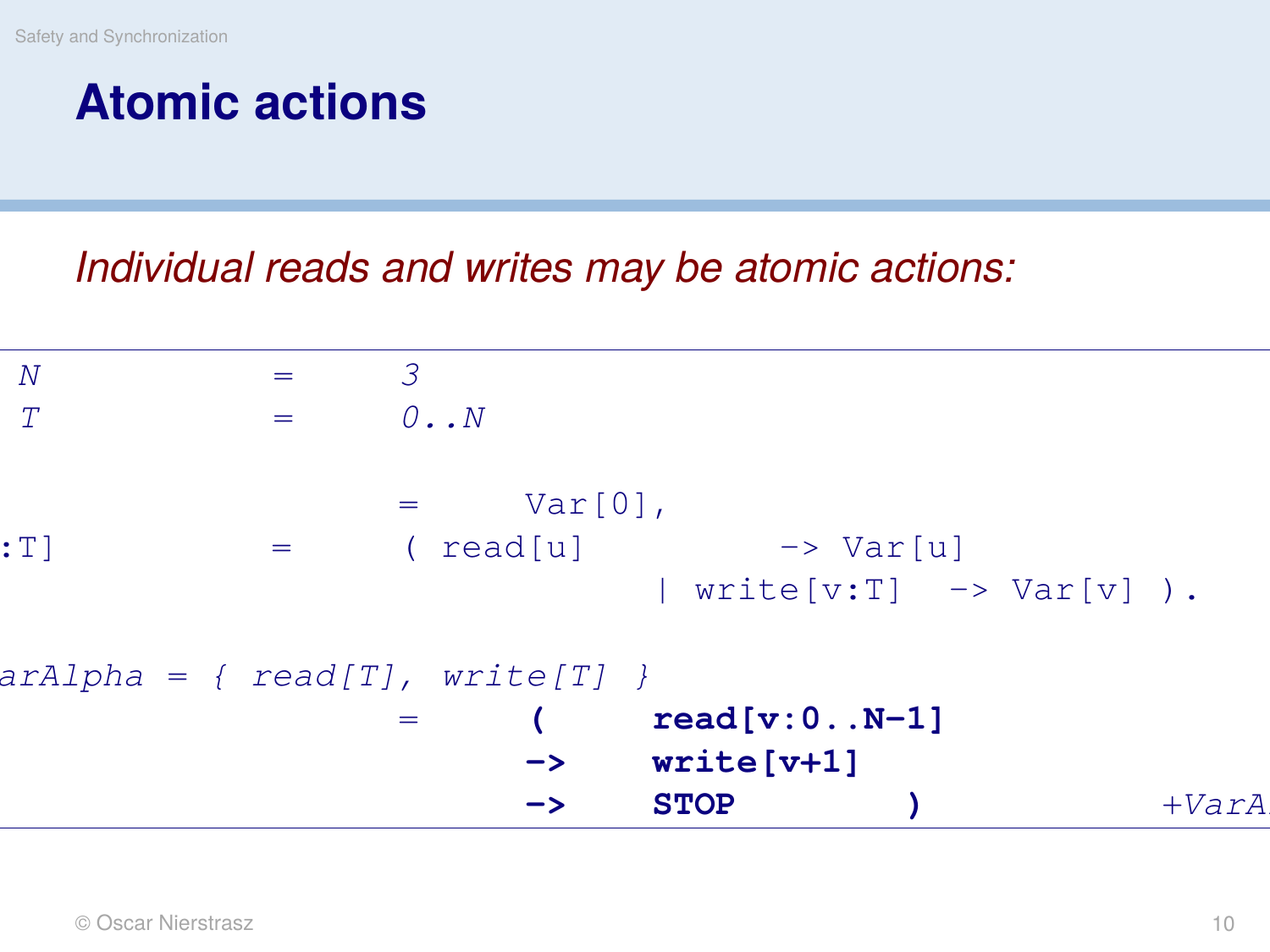

Safety and Synchronization
# Atomic actions
Individual reads and writes may be atomic actions:
const N		=	3
range T		=	0..N

Var				=	Var[0],
Var[u:T]		=	( read[u]		-> Var[u]
						| write[v:T]  -> Var[v] ).

set VarAlpha = { read[T], write[T] }
Inc 				=	(	read[v:0..N-1]
					->	write[v+1]
					->	STOP 		)		+VarAlpha.
© Oscar Nierstrasz
10